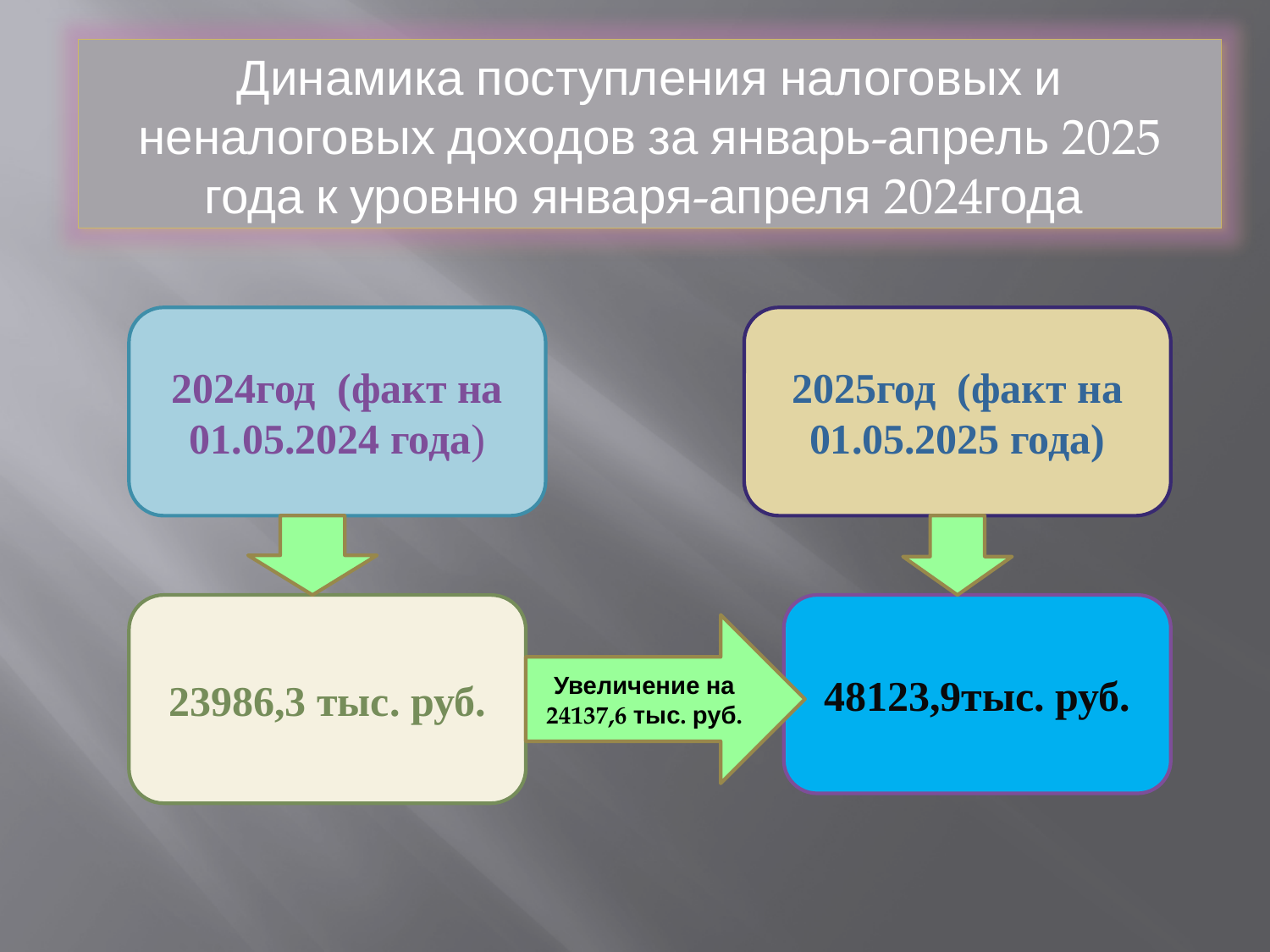

Динамика поступления налоговых и неналоговых доходов за январь-апрель 2025 года к уровню января-апреля 2024года
2024год  (факт на 01.05.2024 года)
2025год  (факт на 01.05.2025 года)

23986,3 тыс. руб.
48123,9тыс. руб.
Увеличение на 24137,6 тыс. руб.